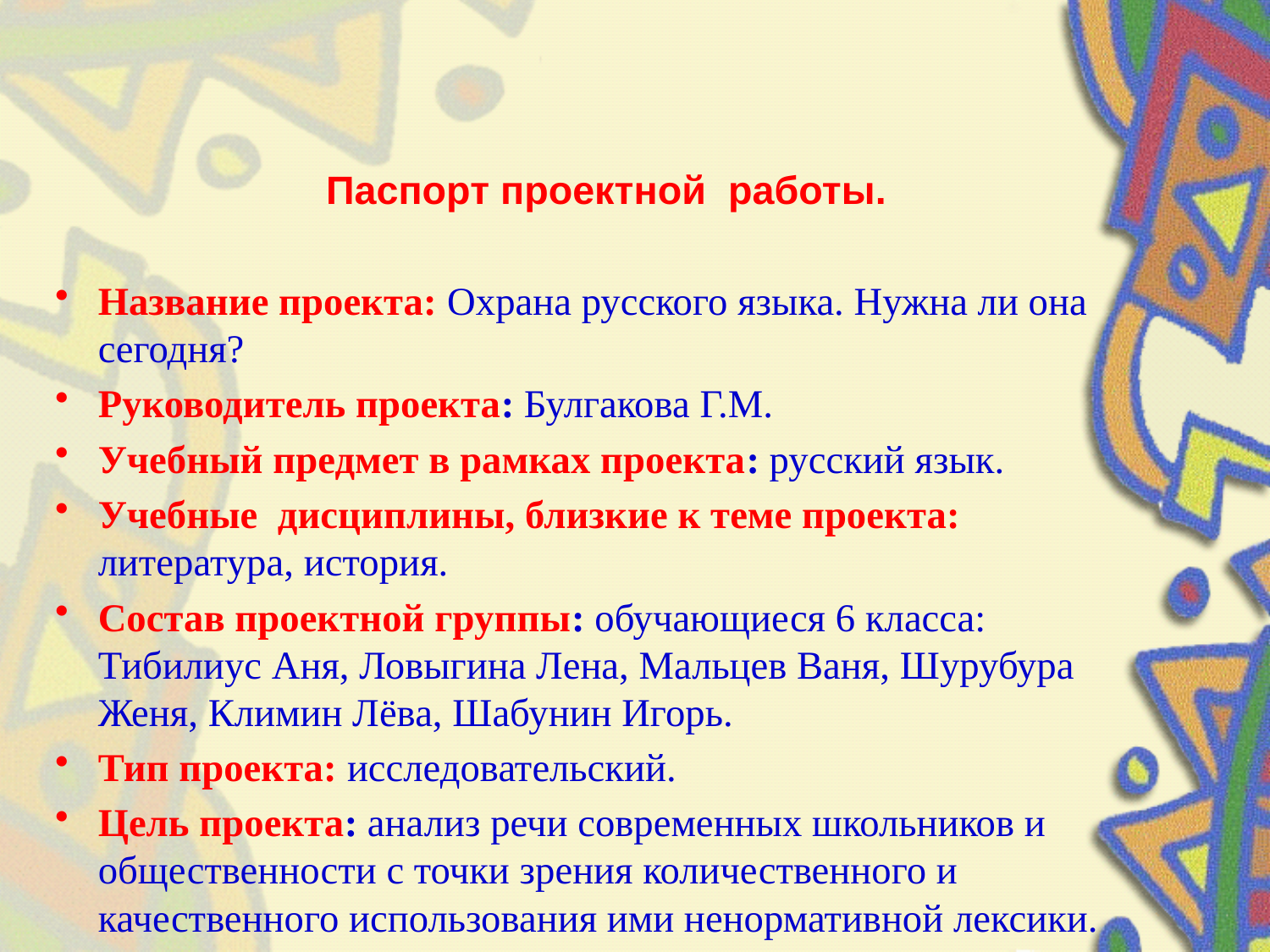

#
Паспорт проектной  работы.

Название проекта: Охрана русского языка. Нужна ли она сегодня?
Руководитель проекта: Булгакова Г.М.
Учебный предмет в рамках проекта: русский язык.
Учебные  дисциплины, близкие к теме проекта: литература, история.
Состав проектной группы: обучающиеся 6 класса: Тибилиус Аня, Ловыгина Лена, Мальцев Ваня, Шурубура Женя, Климин Лёва, Шабунин Игорь.
Тип проекта: исследовательский.
Цель проекта: анализ речи современных школьников и общественности с точки зрения количественного и качественного использования ими ненормативной лексики.